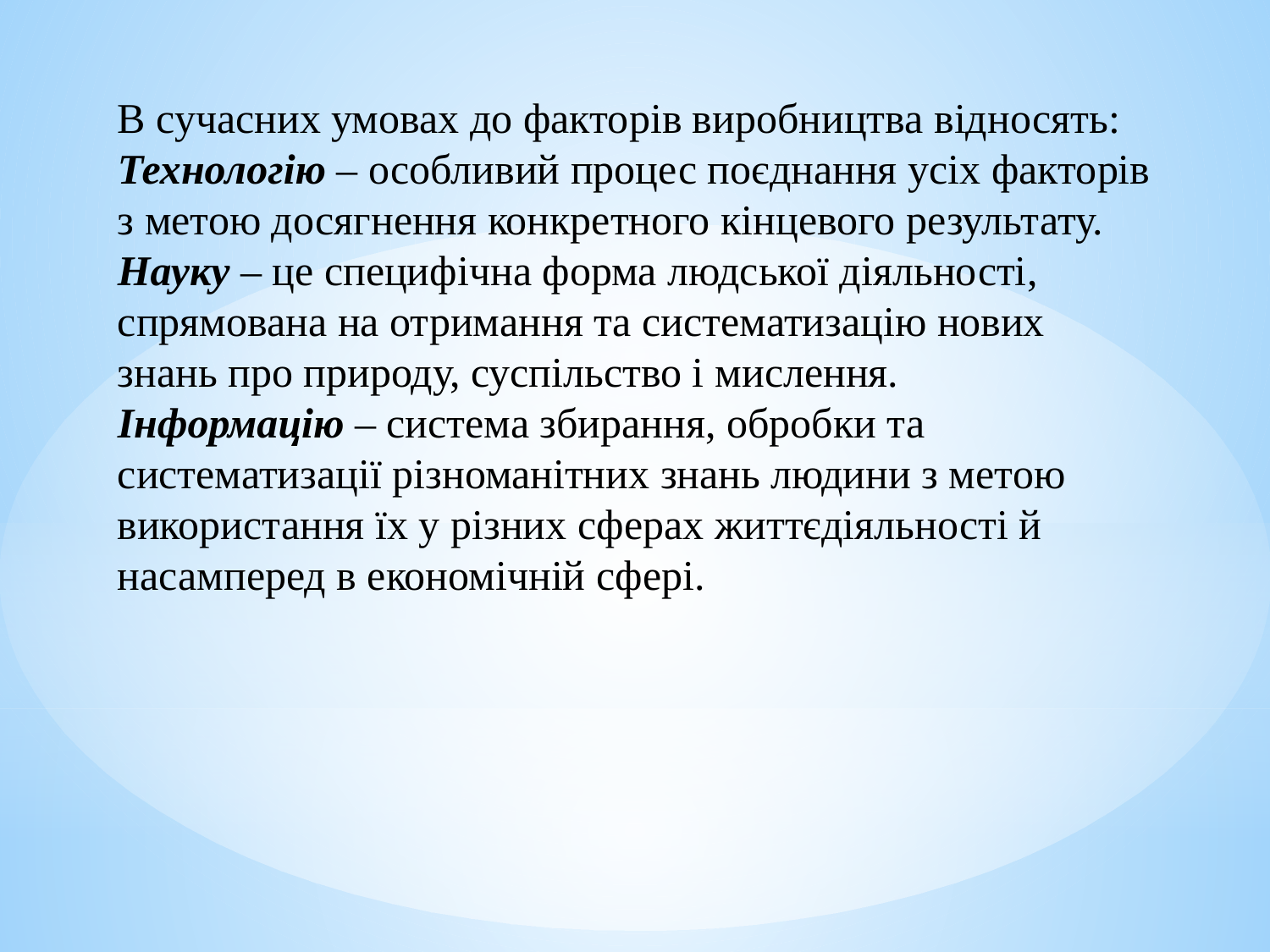

В сучасних умовах до факторів виробництва відносять:
Технологію – особливий процес поєднання усіх факторів з метою досягнення конкретного кінцевого результату.
Науку – це специфічна форма людської діяльності, спрямована на отримання та систематизацію нових знань про природу, суспільство і мислення.
Інформацію – система збирання, обробки та систематизації різноманітних знань людини з метою використання їх у різних сферах життєдіяльності й насамперед в економічній сфері.